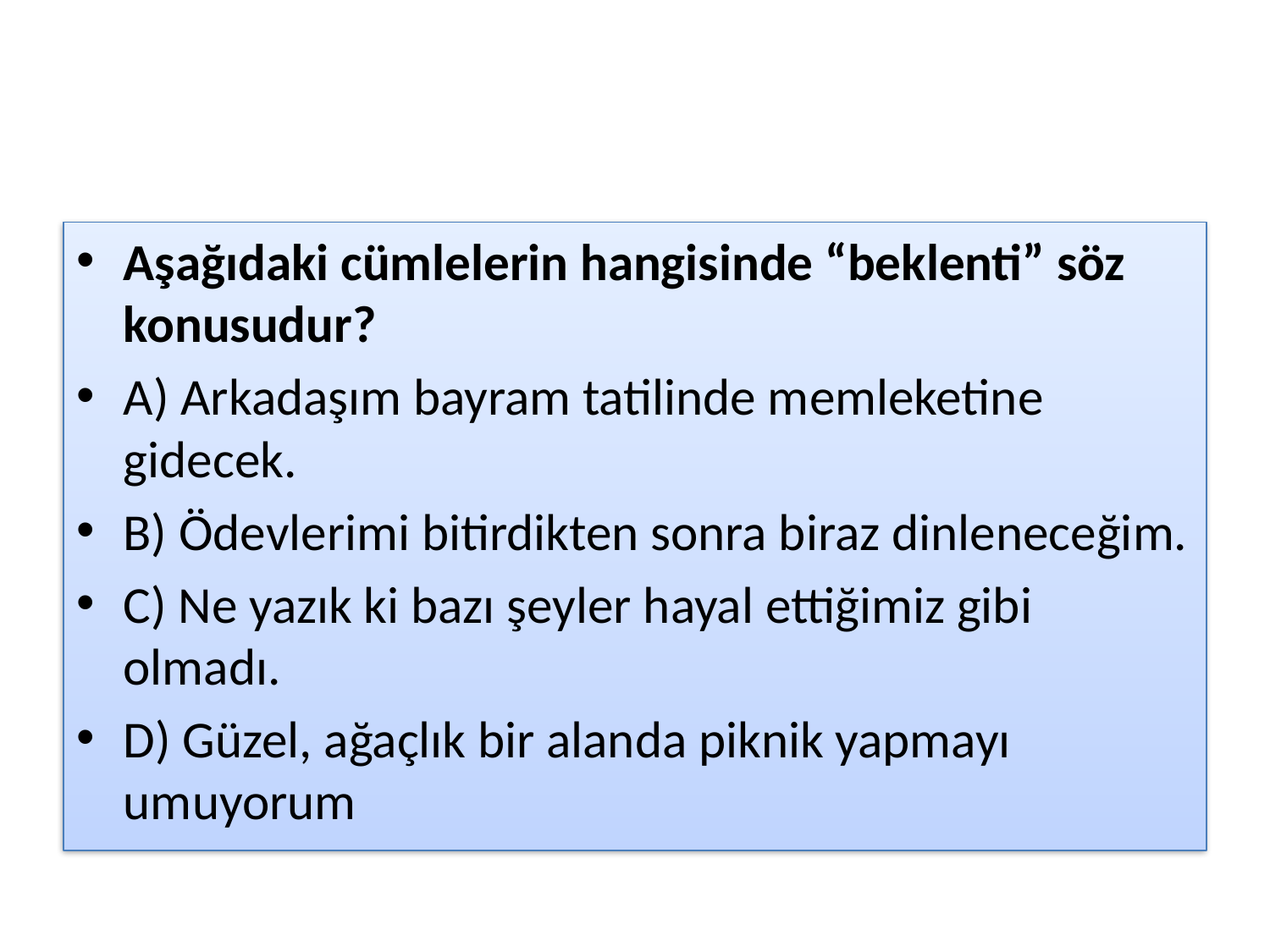

#
Aşağıdaki cümlelerin hangisinde “beklenti” söz konusudur?
A) Arkadaşım bayram tatilinde memleketine gidecek.
B) Ödevlerimi bitirdikten sonra biraz dinleneceğim.
C) Ne yazık ki bazı şeyler hayal ettiğimiz gibi olmadı.
D) Güzel, ağaçlık bir alanda piknik yapmayı umuyorum